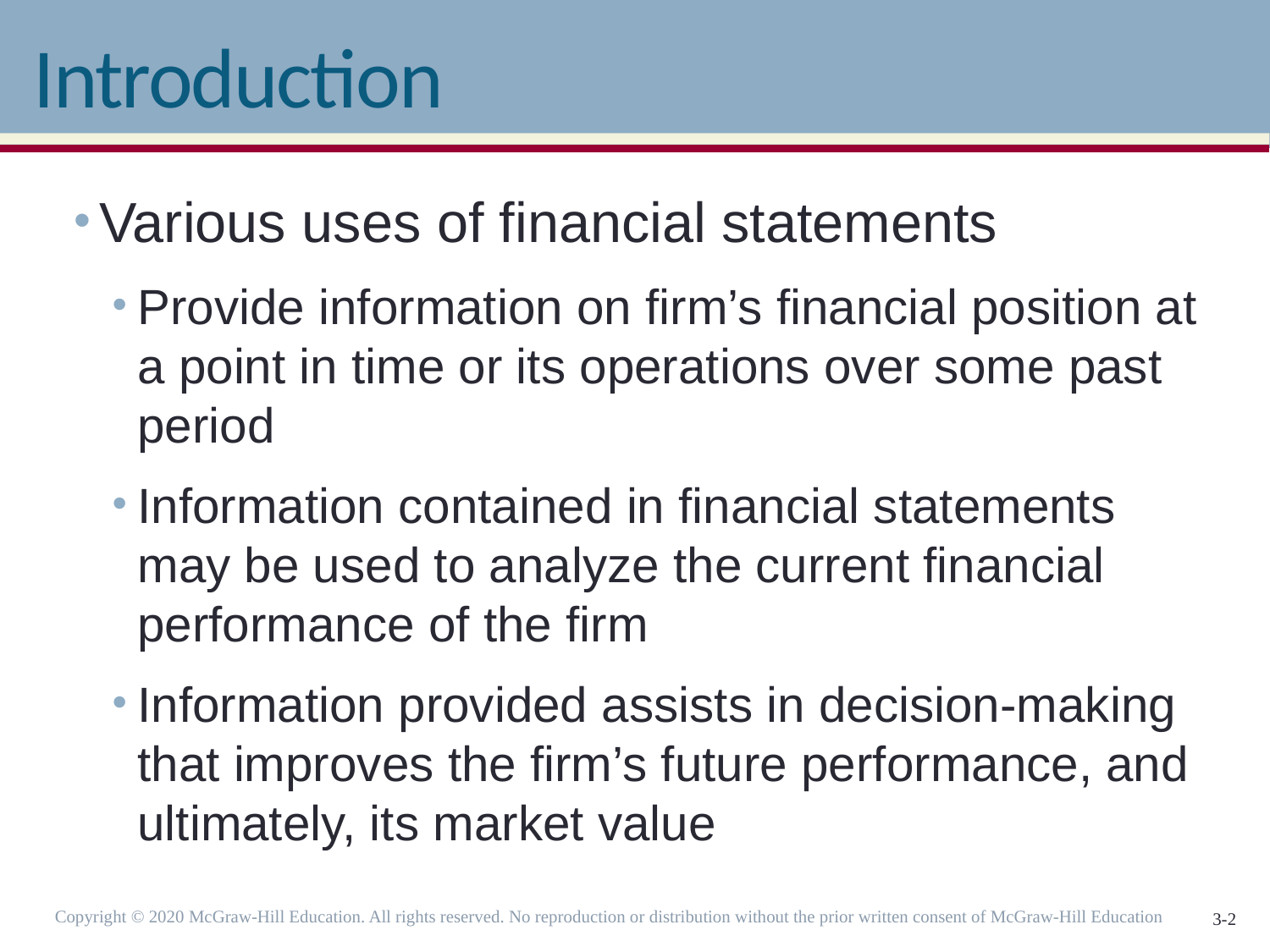

# Introduction
Various uses of financial statements
Provide information on firm’s financial position at a point in time or its operations over some past period
Information contained in financial statements may be used to analyze the current financial performance of the firm
Information provided assists in decision-making that improves the firm’s future performance, and ultimately, its market value
Copyright © 2020 McGraw-Hill Education. All rights reserved. No reproduction or distribution without the prior written consent of McGraw-Hill Education